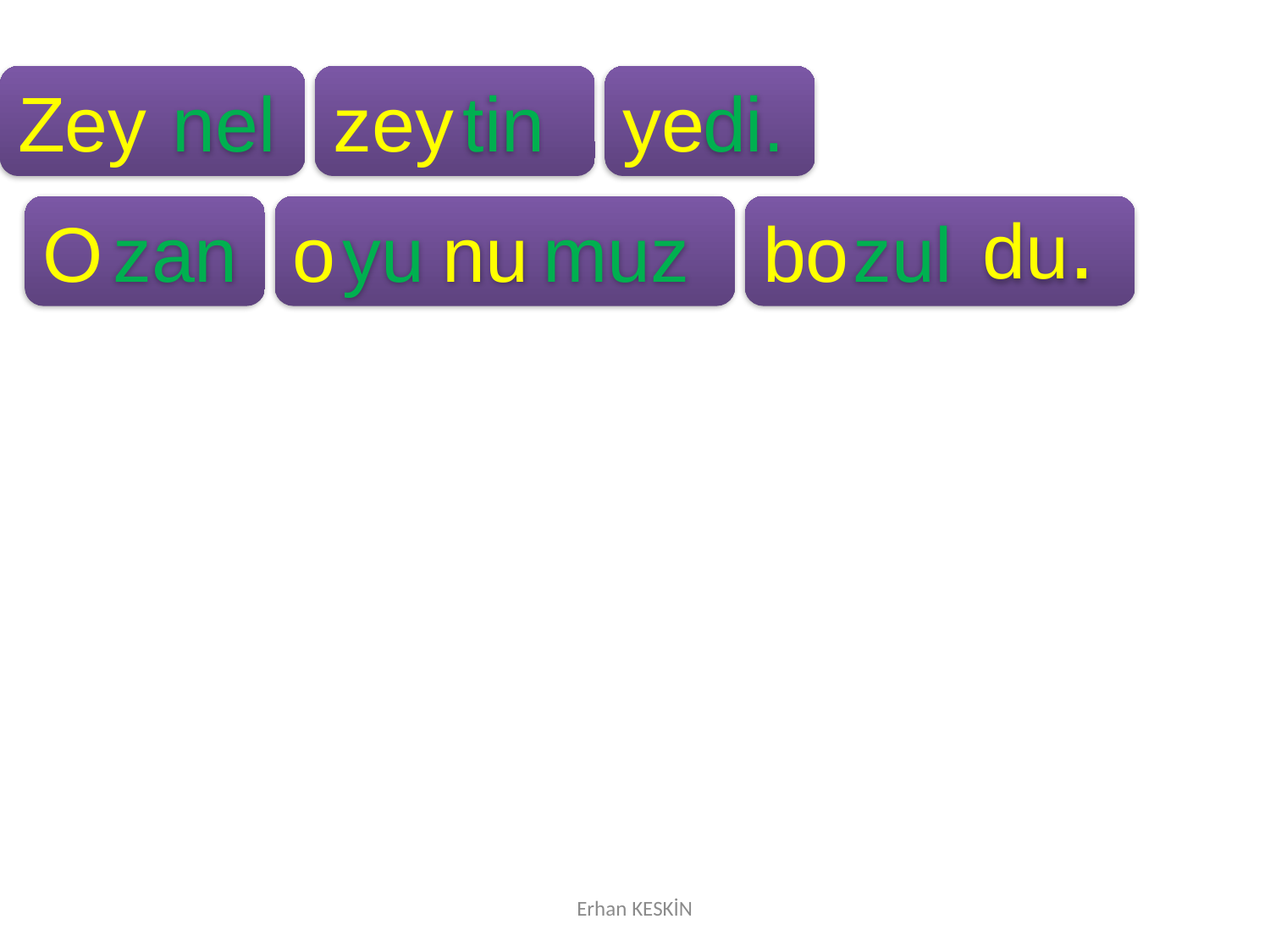

Zey
nel
zey
tin
ye
di.
du.
O
zan
o
yu
nu
muz
bo
zul
Erhan KESKİN